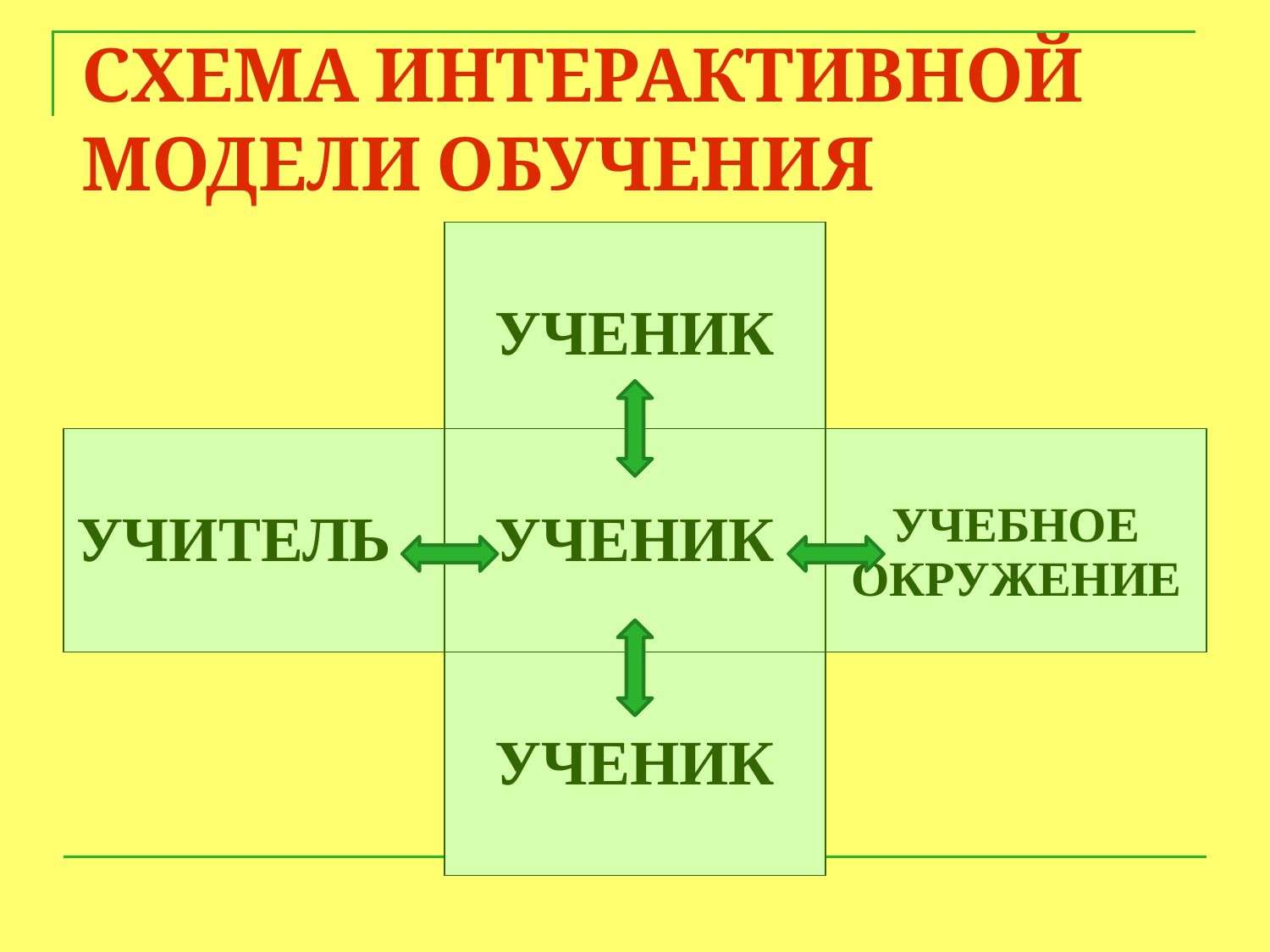

# СХЕМА ИНТЕРАКТИВНОЙ МОДЕЛИ ОБУЧЕНИЯ

|  | УЧЕНИК |  |
| --- | --- | --- |
| УЧИТЕЛЬ | УЧЕНИК | УЧЕБНОЕ ОКРУЖЕНИЕ |
|  | УЧЕНИК |  |